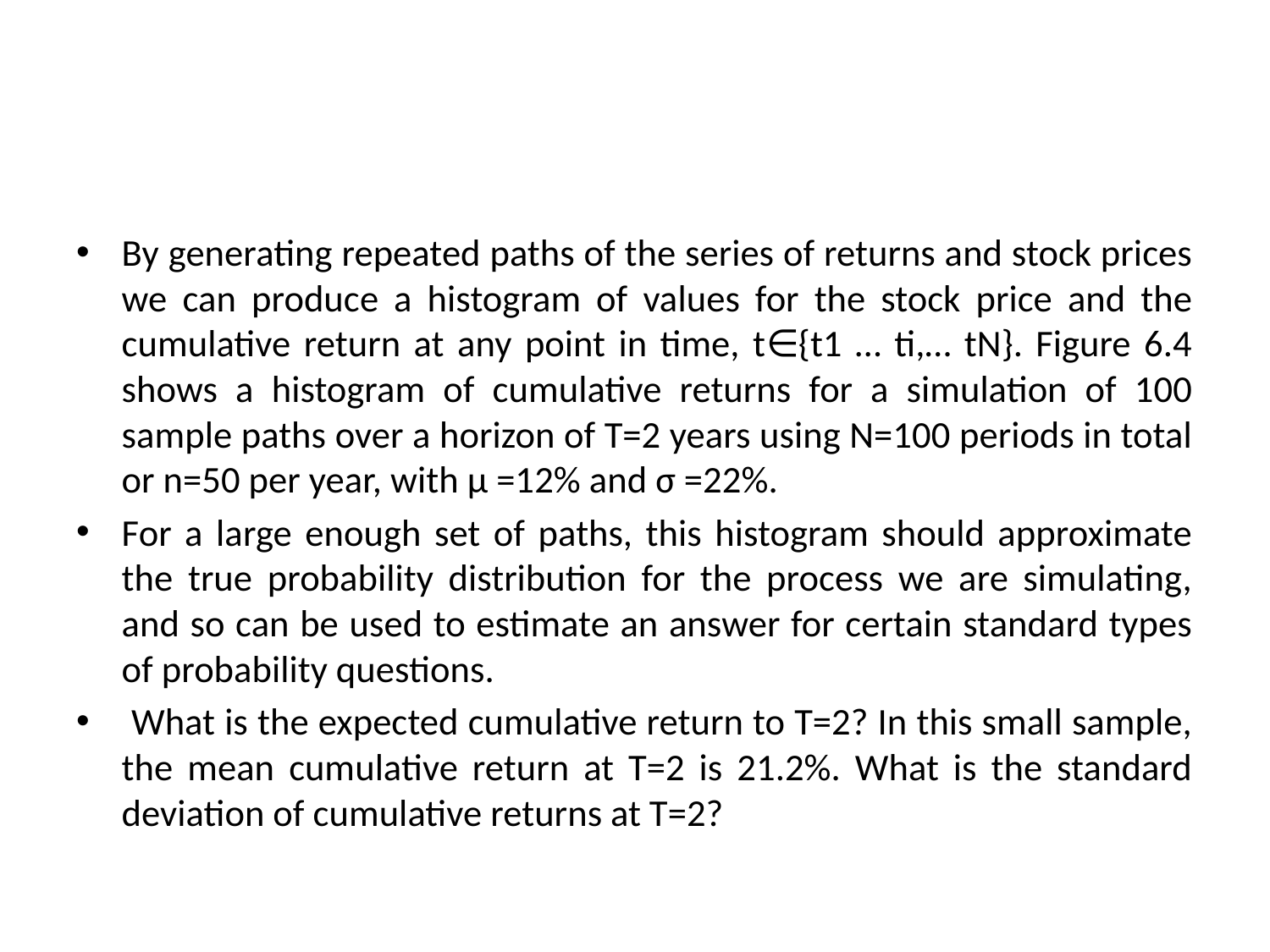

#
By generating repeated paths of the series of returns and stock prices we can produce a histogram of values for the stock price and the cumulative return at any point in time, t∈{t1 … ti,… tN}. Figure 6.4 shows a histogram of cumulative returns for a simulation of 100 sample paths over a horizon of T=2 years using N=100 periods in total or n=50 per year, with μ =12% and σ =22%.
For a large enough set of paths, this histogram should approximate the true probability distribution for the process we are simulating, and so can be used to estimate an answer for certain standard types of probability questions.
 What is the expected cumulative return to T=2? In this small sample, the mean cumulative return at T=2 is 21.2%. What is the standard deviation of cumulative returns at T=2?